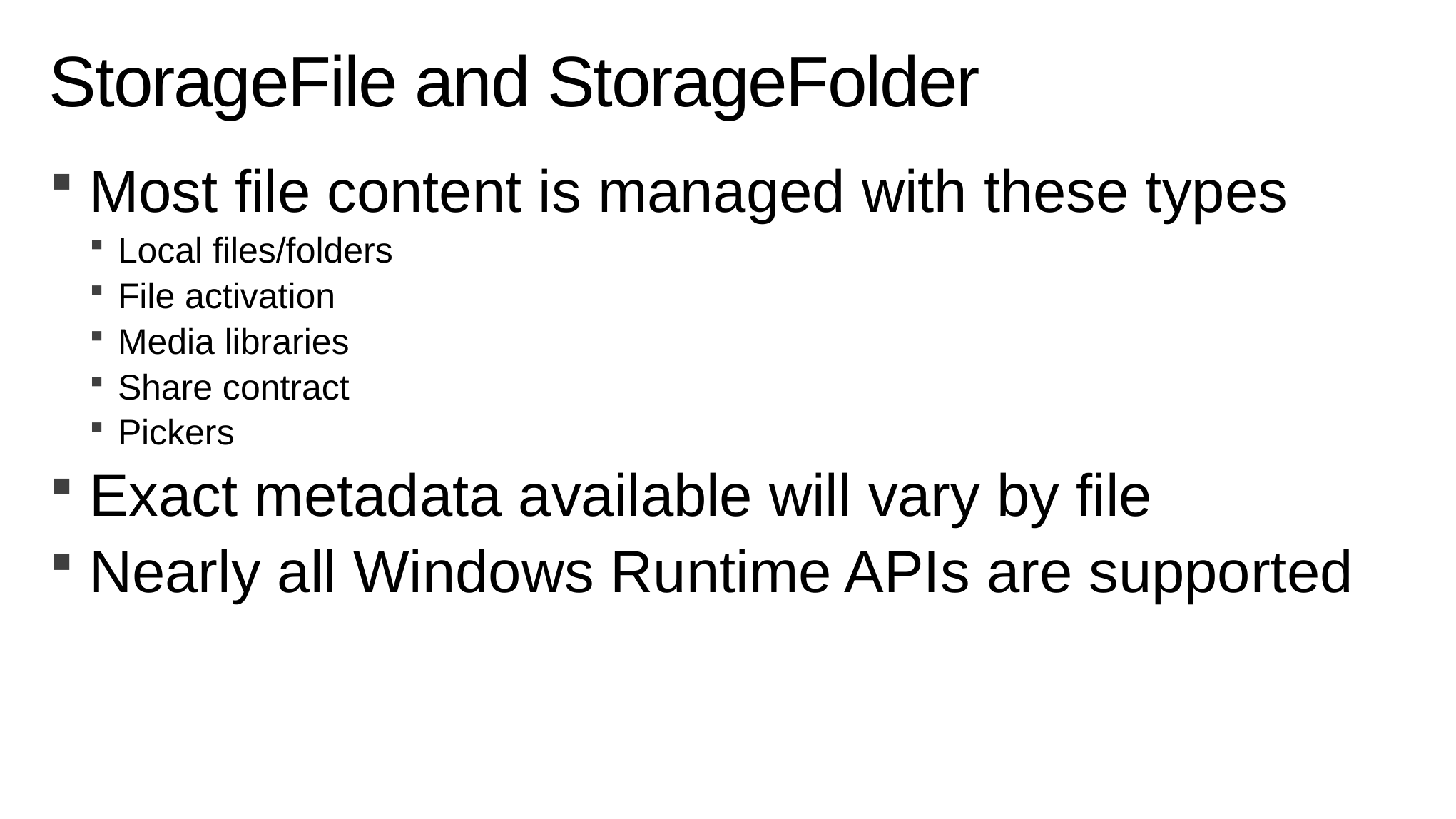

# StorageFile and StorageFolder
Most file content is managed with these types
Local files/folders
File activation
Media libraries
Share contract
Pickers
Exact metadata available will vary by file
Nearly all Windows Runtime APIs are supported